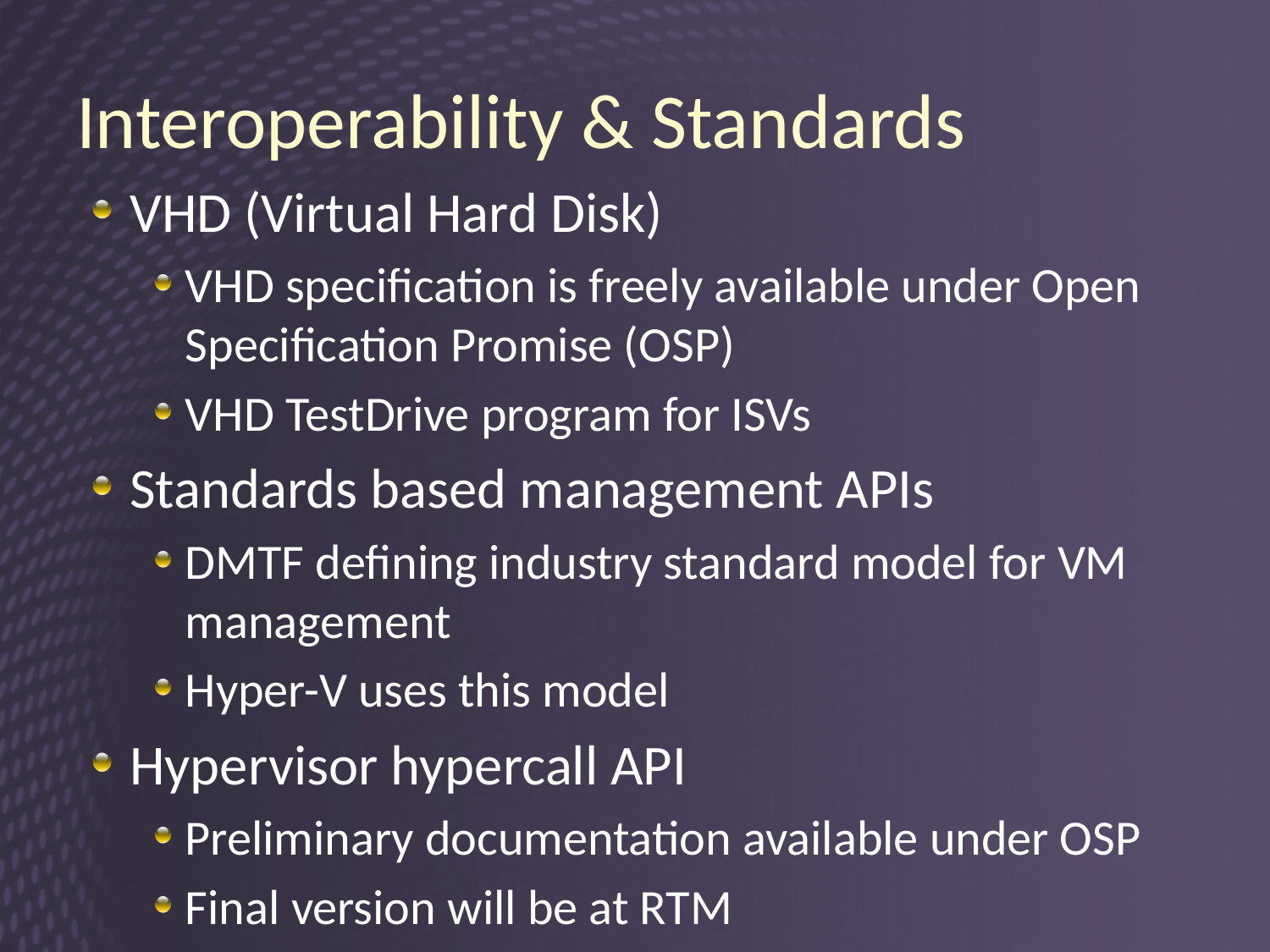

# Interoperability & Standards
VHD (Virtual Hard Disk)
VHD specification is freely available under Open Specification Promise (OSP)
VHD TestDrive program for ISVs
Standards based management APIs
DMTF defining industry standard model for VM management
Hyper-V uses this model
Hypervisor hypercall API
Preliminary documentation available under OSP
Final version will be at RTM